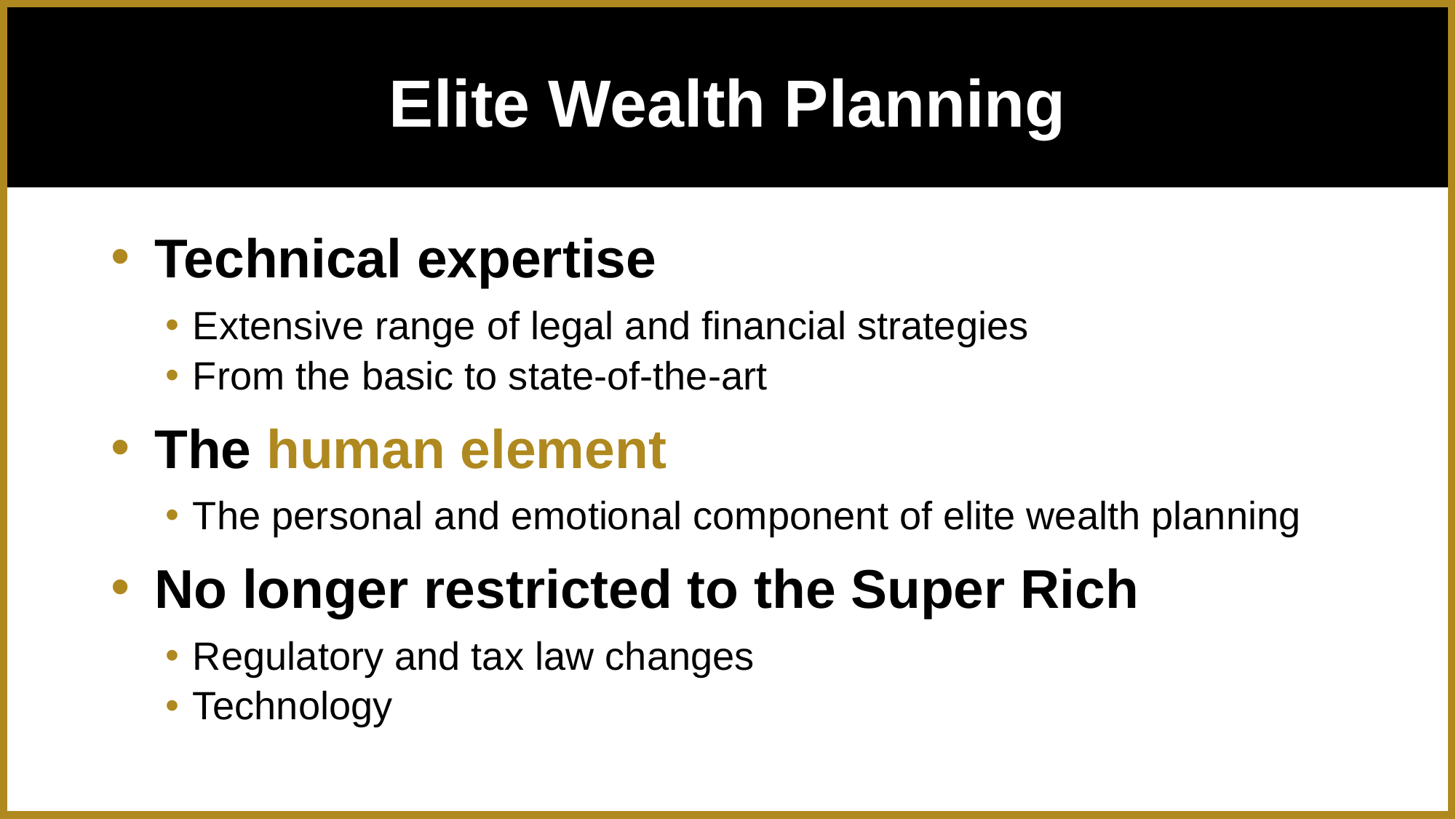

# Elite Wealth Planning
Technical expertise
Extensive range of legal and financial strategies
From the basic to state-of-the-art
The human element
The personal and emotional component of elite wealth planning
No longer restricted to the Super Rich
Regulatory and tax law changes
Technology